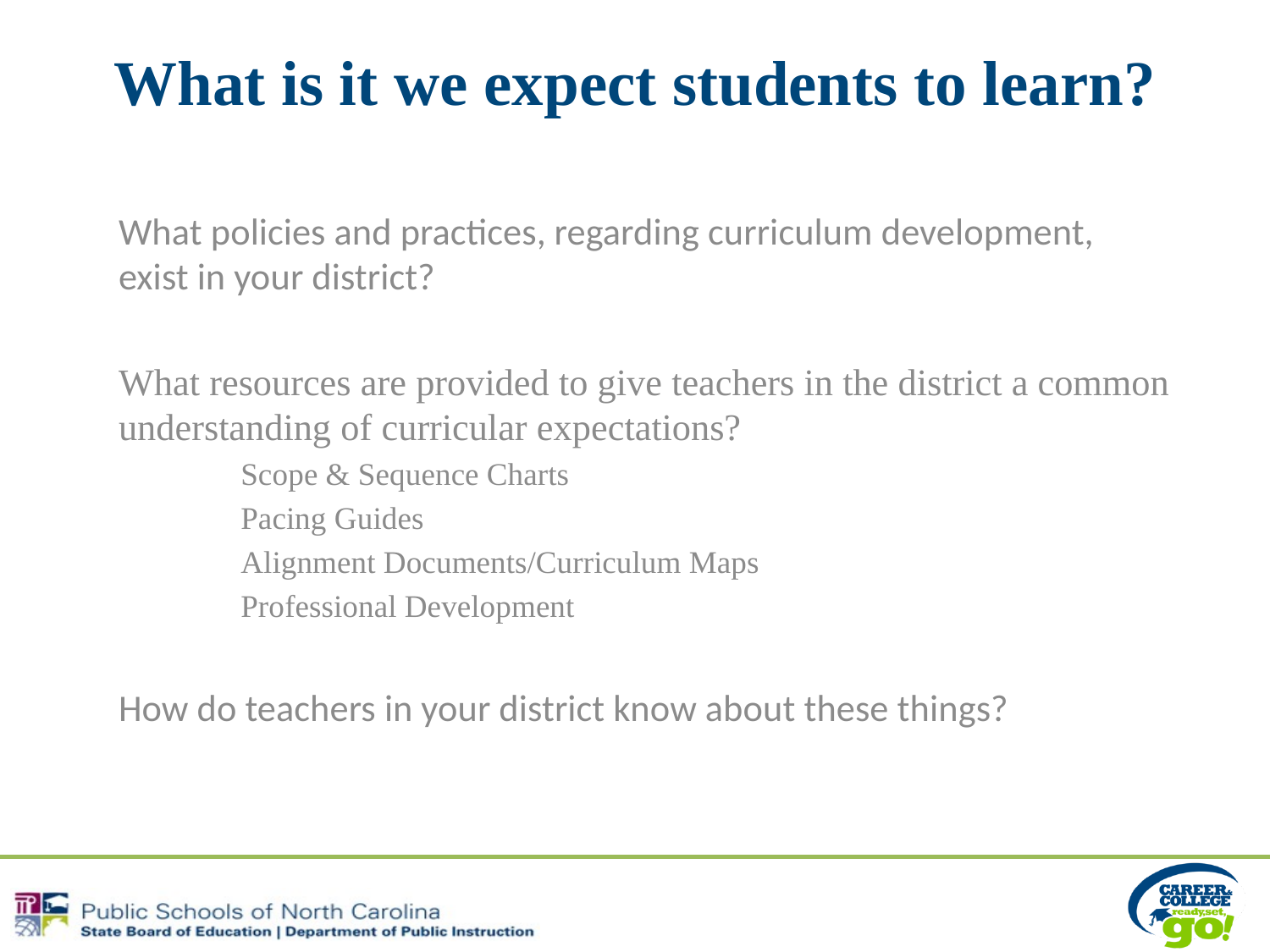

# What is it we expect students to learn?
What policies and practices, regarding curriculum development, exist in your district?

What resources are provided to give teachers in the district a common understanding of curricular expectations?
Scope & Sequence Charts
Pacing Guides
Alignment Documents/Curriculum Maps
Professional Development

How do teachers in your district know about these things?